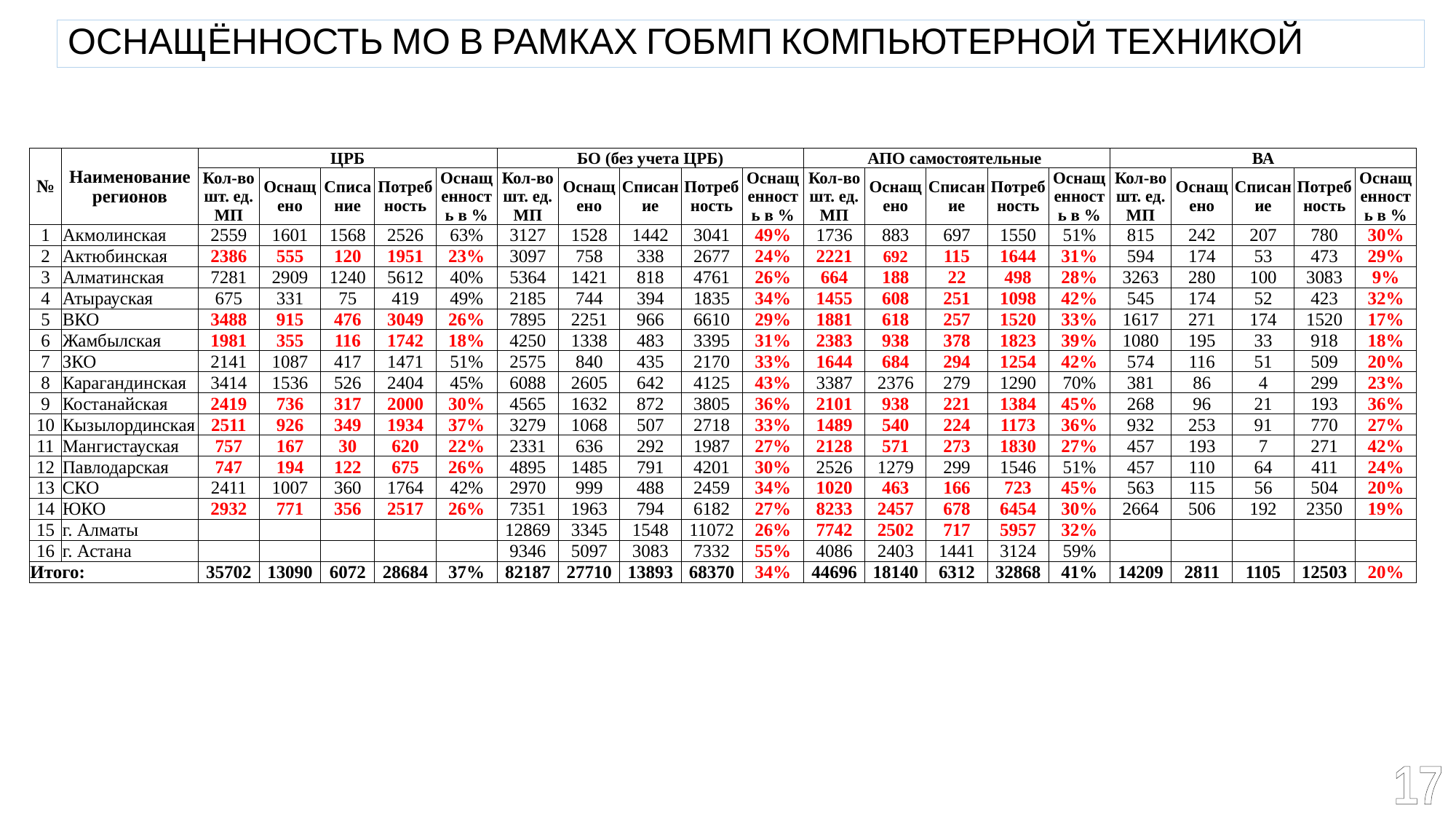

# ОСНАЩЁННОСТЬ МО В РАМКАХ ГОБМП КОМПЬЮТЕРНОЙ ТЕХНИКОЙ
| № | Наименование регионов | ЦРБ |  |  |  |  | БО (без учета ЦРБ) |  |  |  |  | АПО самостоятельные |  |  |  |  | ВА |  |  |  |  |
| --- | --- | --- | --- | --- | --- | --- | --- | --- | --- | --- | --- | --- | --- | --- | --- | --- | --- | --- | --- | --- | --- |
|  |  | Кол-во шт. ед. МП | Оснащено | Списание | Потребность | Оснащенность в % | Кол-во шт. ед. МП | Оснащено | Списание | Потребность | Оснащенность в % | Кол-во шт. ед. МП | Оснащено | Списание | Потребность | Оснащенность в % | Кол-во шт. ед. МП | Оснащено | Списание | Потребность | Оснащенность в % |
| 1 | Акмолинская | 2559 | 1601 | 1568 | 2526 | 63% | 3127 | 1528 | 1442 | 3041 | 49% | 1736 | 883 | 697 | 1550 | 51% | 815 | 242 | 207 | 780 | 30% |
| 2 | Актюбинская | 2386 | 555 | 120 | 1951 | 23% | 3097 | 758 | 338 | 2677 | 24% | 2221 | 692 | 115 | 1644 | 31% | 594 | 174 | 53 | 473 | 29% |
| 3 | Алматинская | 7281 | 2909 | 1240 | 5612 | 40% | 5364 | 1421 | 818 | 4761 | 26% | 664 | 188 | 22 | 498 | 28% | 3263 | 280 | 100 | 3083 | 9% |
| 4 | Атырауская | 675 | 331 | 75 | 419 | 49% | 2185 | 744 | 394 | 1835 | 34% | 1455 | 608 | 251 | 1098 | 42% | 545 | 174 | 52 | 423 | 32% |
| 5 | ВКО | 3488 | 915 | 476 | 3049 | 26% | 7895 | 2251 | 966 | 6610 | 29% | 1881 | 618 | 257 | 1520 | 33% | 1617 | 271 | 174 | 1520 | 17% |
| 6 | Жамбылская | 1981 | 355 | 116 | 1742 | 18% | 4250 | 1338 | 483 | 3395 | 31% | 2383 | 938 | 378 | 1823 | 39% | 1080 | 195 | 33 | 918 | 18% |
| 7 | ЗКО | 2141 | 1087 | 417 | 1471 | 51% | 2575 | 840 | 435 | 2170 | 33% | 1644 | 684 | 294 | 1254 | 42% | 574 | 116 | 51 | 509 | 20% |
| 8 | Карагандинская | 3414 | 1536 | 526 | 2404 | 45% | 6088 | 2605 | 642 | 4125 | 43% | 3387 | 2376 | 279 | 1290 | 70% | 381 | 86 | 4 | 299 | 23% |
| 9 | Костанайская | 2419 | 736 | 317 | 2000 | 30% | 4565 | 1632 | 872 | 3805 | 36% | 2101 | 938 | 221 | 1384 | 45% | 268 | 96 | 21 | 193 | 36% |
| 10 | Кызылординская | 2511 | 926 | 349 | 1934 | 37% | 3279 | 1068 | 507 | 2718 | 33% | 1489 | 540 | 224 | 1173 | 36% | 932 | 253 | 91 | 770 | 27% |
| 11 | Мангистауская | 757 | 167 | 30 | 620 | 22% | 2331 | 636 | 292 | 1987 | 27% | 2128 | 571 | 273 | 1830 | 27% | 457 | 193 | 7 | 271 | 42% |
| 12 | Павлодарская | 747 | 194 | 122 | 675 | 26% | 4895 | 1485 | 791 | 4201 | 30% | 2526 | 1279 | 299 | 1546 | 51% | 457 | 110 | 64 | 411 | 24% |
| 13 | СКО | 2411 | 1007 | 360 | 1764 | 42% | 2970 | 999 | 488 | 2459 | 34% | 1020 | 463 | 166 | 723 | 45% | 563 | 115 | 56 | 504 | 20% |
| 14 | ЮКО | 2932 | 771 | 356 | 2517 | 26% | 7351 | 1963 | 794 | 6182 | 27% | 8233 | 2457 | 678 | 6454 | 30% | 2664 | 506 | 192 | 2350 | 19% |
| 15 | г. Алматы |  |  |  |  |  | 12869 | 3345 | 1548 | 11072 | 26% | 7742 | 2502 | 717 | 5957 | 32% |  |  |  |  |  |
| 16 | г. Астана |  |  |  |  |  | 9346 | 5097 | 3083 | 7332 | 55% | 4086 | 2403 | 1441 | 3124 | 59% |  |  |  |  |  |
| Итого: |  | 35702 | 13090 | 6072 | 28684 | 37% | 82187 | 27710 | 13893 | 68370 | 34% | 44696 | 18140 | 6312 | 32868 | 41% | 14209 | 2811 | 1105 | 12503 | 20% |
17